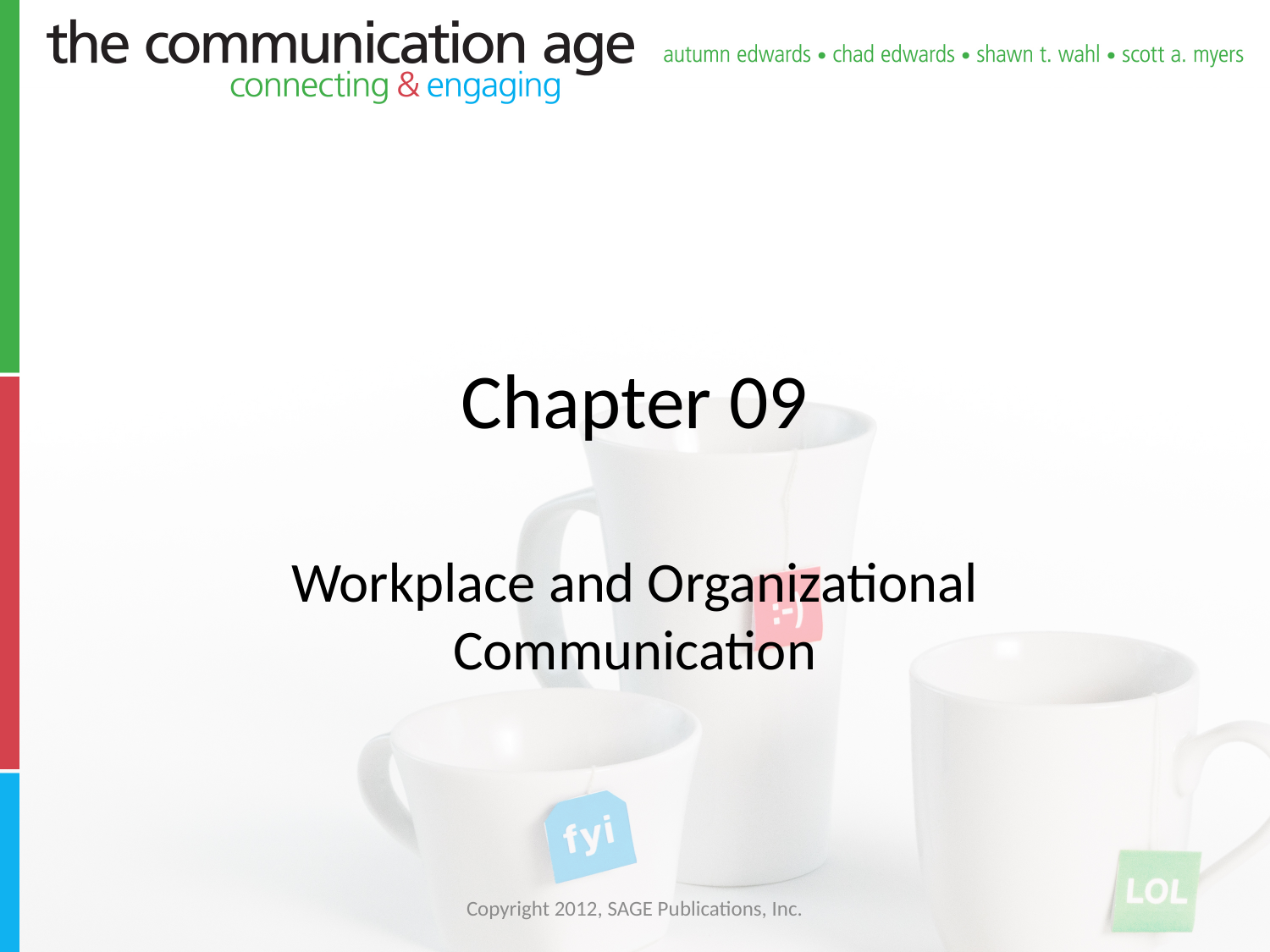

# Chapter 09
Workplace and Organizational Communication
Copyright 2012, SAGE Publications, Inc.